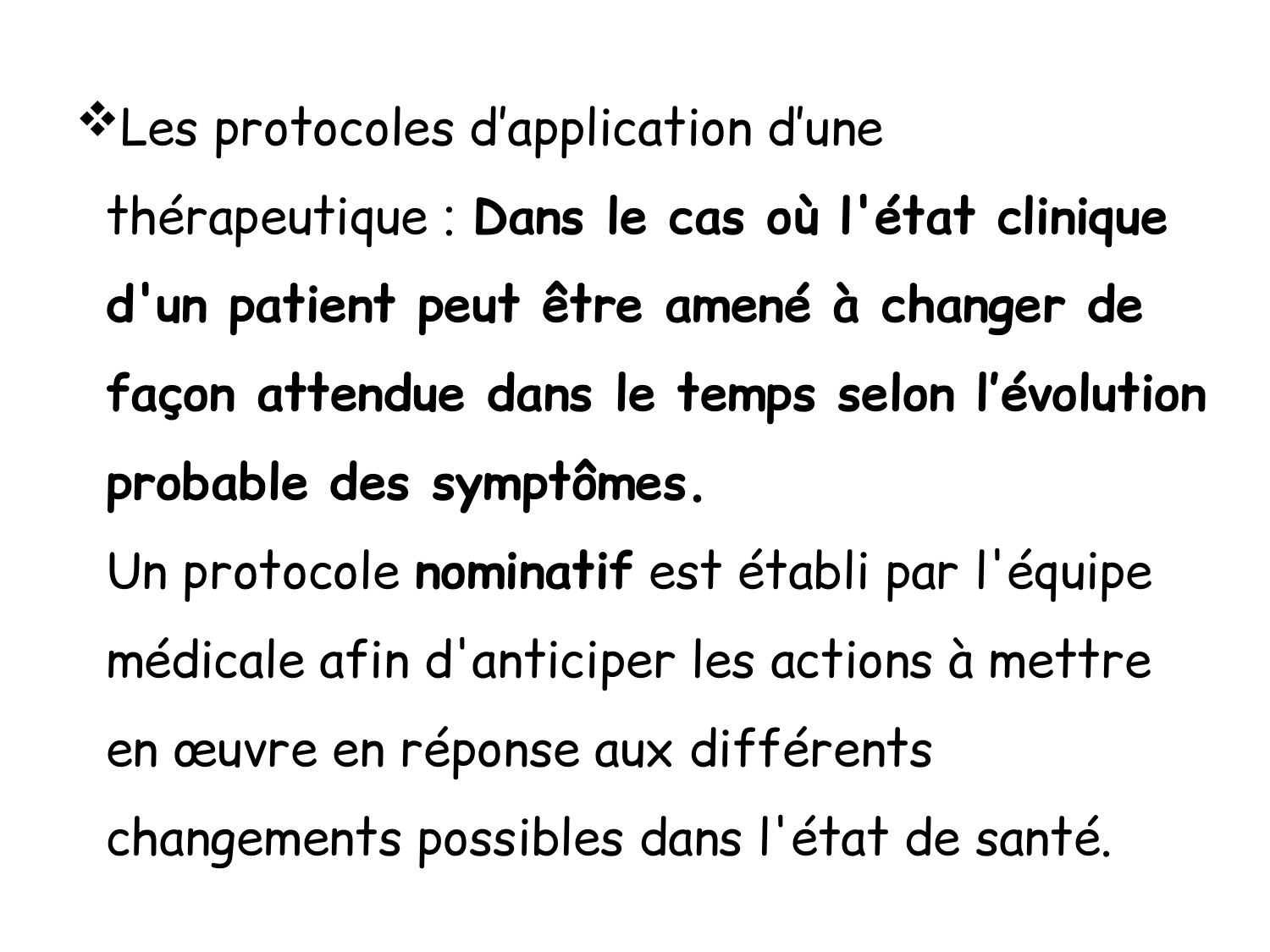

Les protocoles d’application d’une thérapeutique : Dans le cas où l'état clinique d'un patient peut être amené à changer de façon attendue dans le temps selon l’évolution probable des symptômes.
Un protocole nominatif est établi par l'équipe médicale afin d'anticiper les actions à mettre en œuvre en réponse aux différents changements possibles dans l'état de santé.